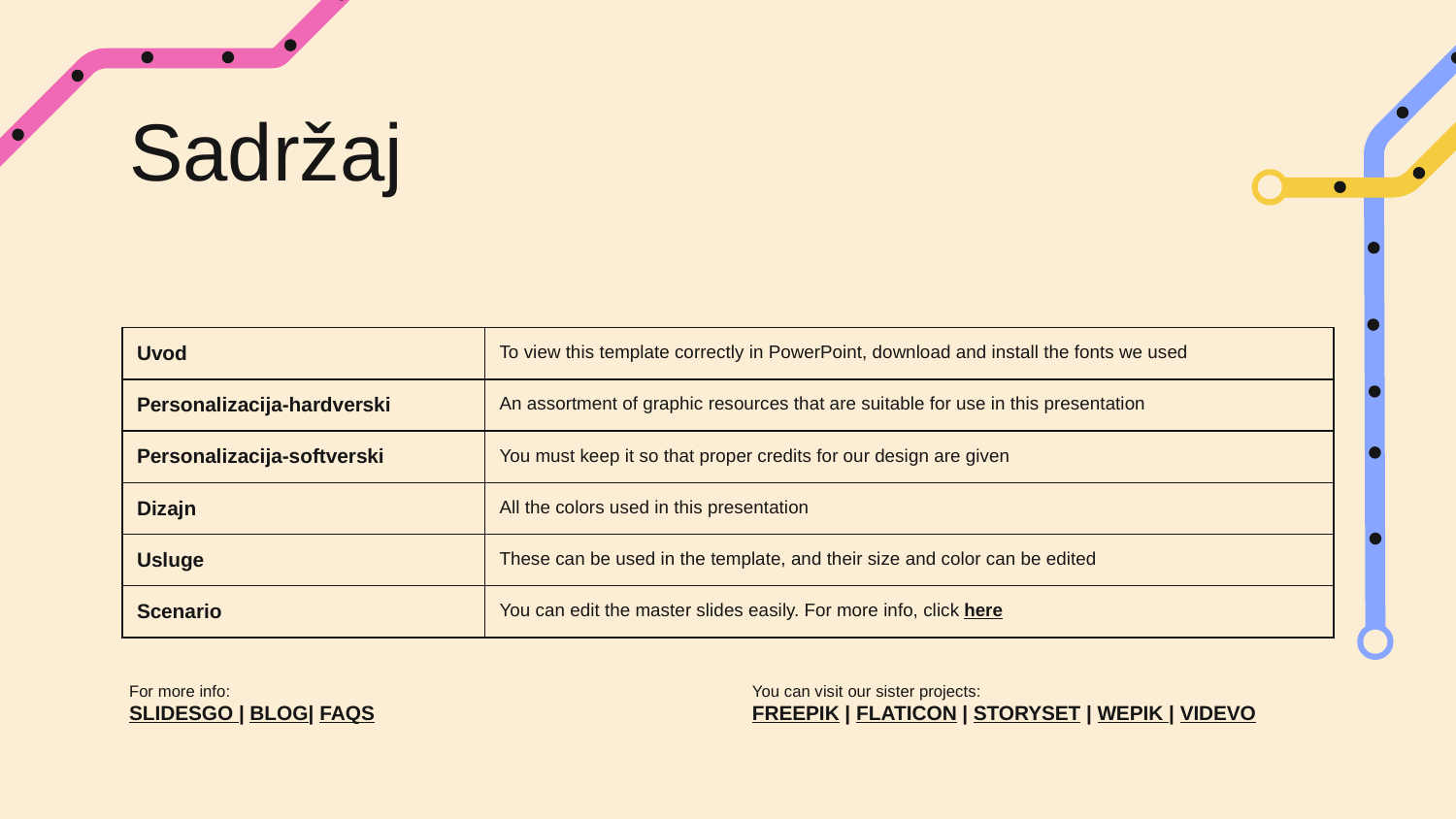

# Sadržaj
| Uvod | To view this template correctly in PowerPoint, download and install the fonts we used |
| --- | --- |
| Personalizacija-hardverski | An assortment of graphic resources that are suitable for use in this presentation |
| Personalizacija-softverski | You must keep it so that proper credits for our design are given |
| Dizajn | All the colors used in this presentation |
| Usluge | These can be used in the template, and their size and color can be edited |
| Scenario | You can edit the master slides easily. For more info, click here |
For more info:
SLIDESGO | BLOG| FAQS
You can visit our sister projects:
FREEPIK | FLATICON | STORYSET | WEPIK | VIDEVO